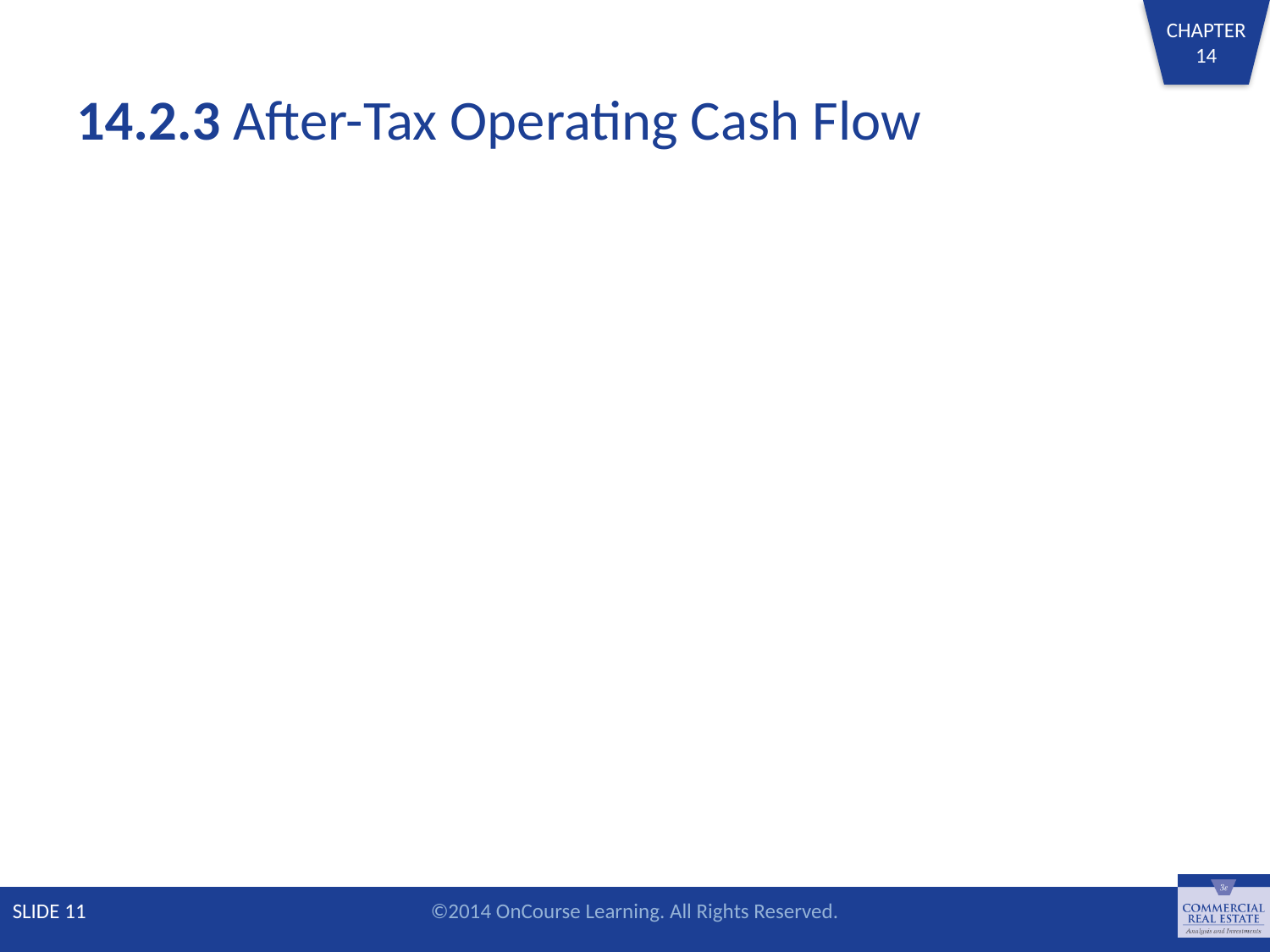

# 14.2.3 After-Tax Operating Cash Flow

SLIDE 11